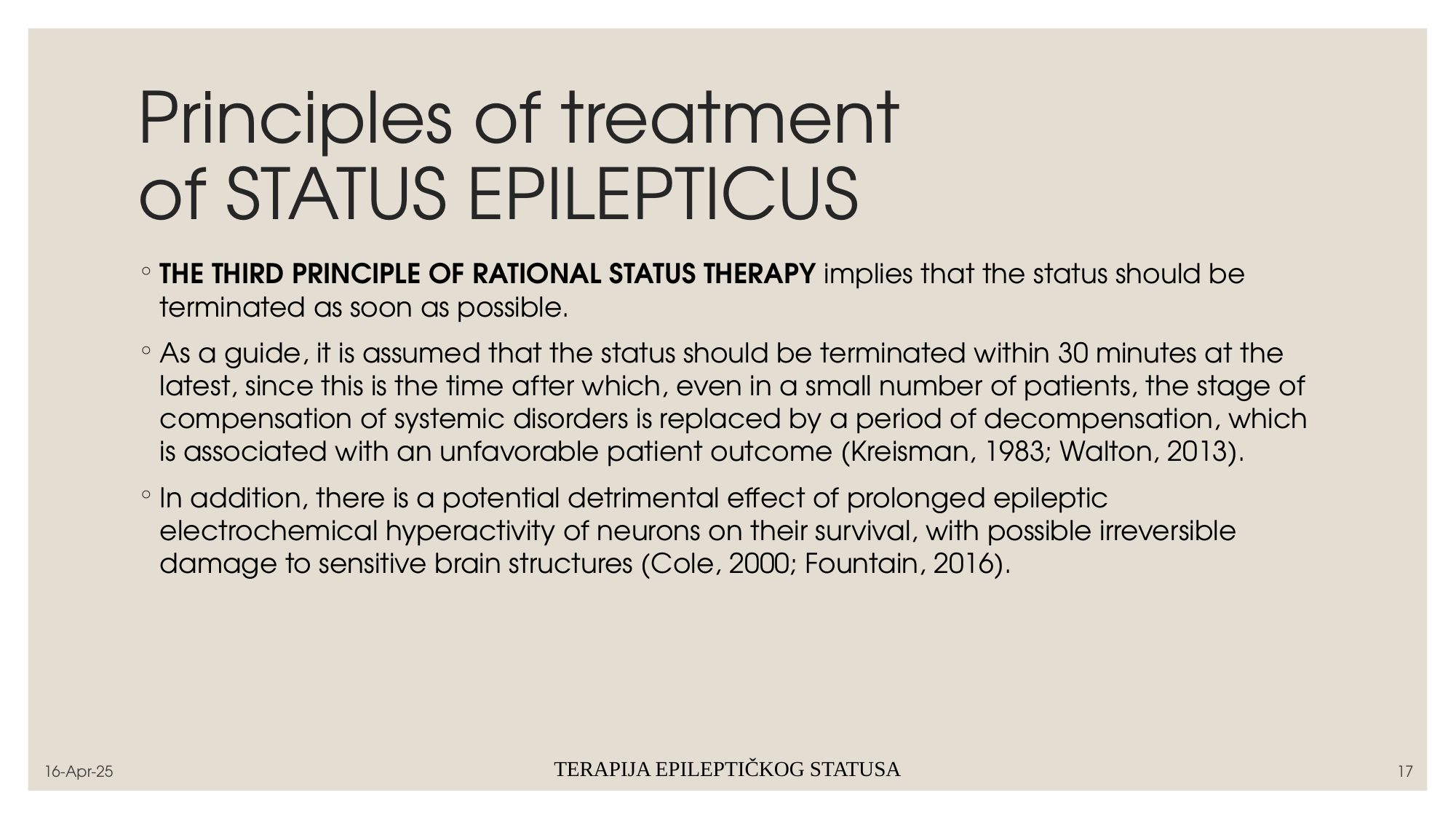

# Principles of treatment of STATUS EPILEPTICUS
THE THIRD PRINCIPLE OF RATIONAL STATUS THERAPY implies that the status should be terminated as soon as possible.
As a guide, it is assumed that the status should be terminated within 30 minutes at the latest, since this is the time after which, even in a small number of patients, the stage of compensation of systemic disorders is replaced by a period of decompensation, which is associated with an unfavorable patient outcome (Kreisman, 1983; Walton, 2013).
In addition, there is a potential detrimental effect of prolonged epileptic electrochemical hyperactivity of neurons on their survival, with possible irreversible damage to sensitive brain structures (Cole, 2000; Fountain, 2016).
16-Apr-25
TERAPIJA EPILEPTIČKOG STATUSA
17